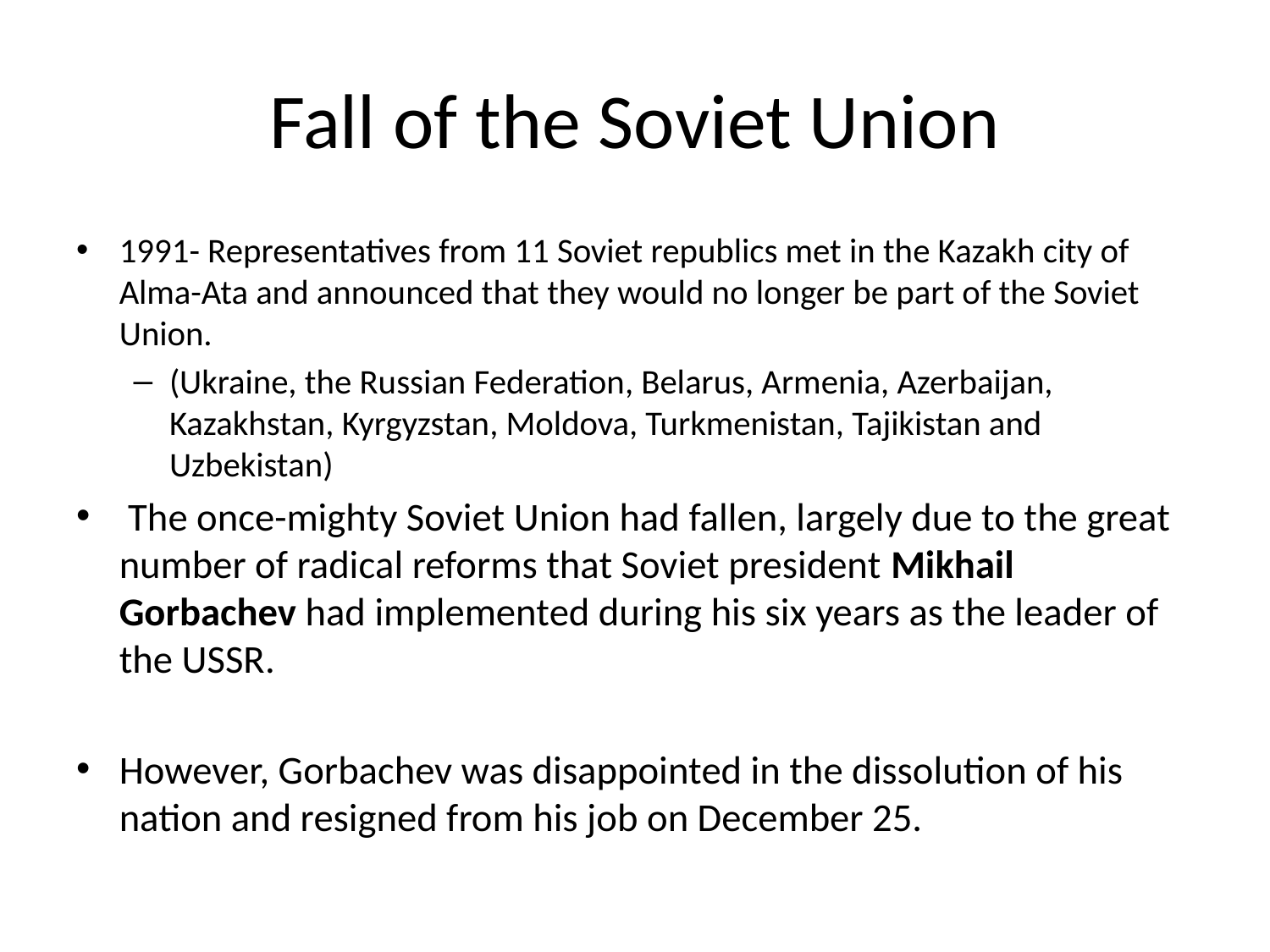

# Fall of the Soviet Union
1991- Representatives from 11 Soviet republics met in the Kazakh city of Alma-Ata and announced that they would no longer be part of the Soviet Union.
(Ukraine, the Russian Federation, Belarus, Armenia, Azerbaijan, Kazakhstan, Kyrgyzstan, Moldova, Turkmenistan, Tajikistan and Uzbekistan)
 The once-mighty Soviet Union had fallen, largely due to the great number of radical reforms that Soviet president Mikhail Gorbachev had implemented during his six years as the leader of the USSR.

However, Gorbachev was disappointed in the dissolution of his nation and resigned from his job on December 25.